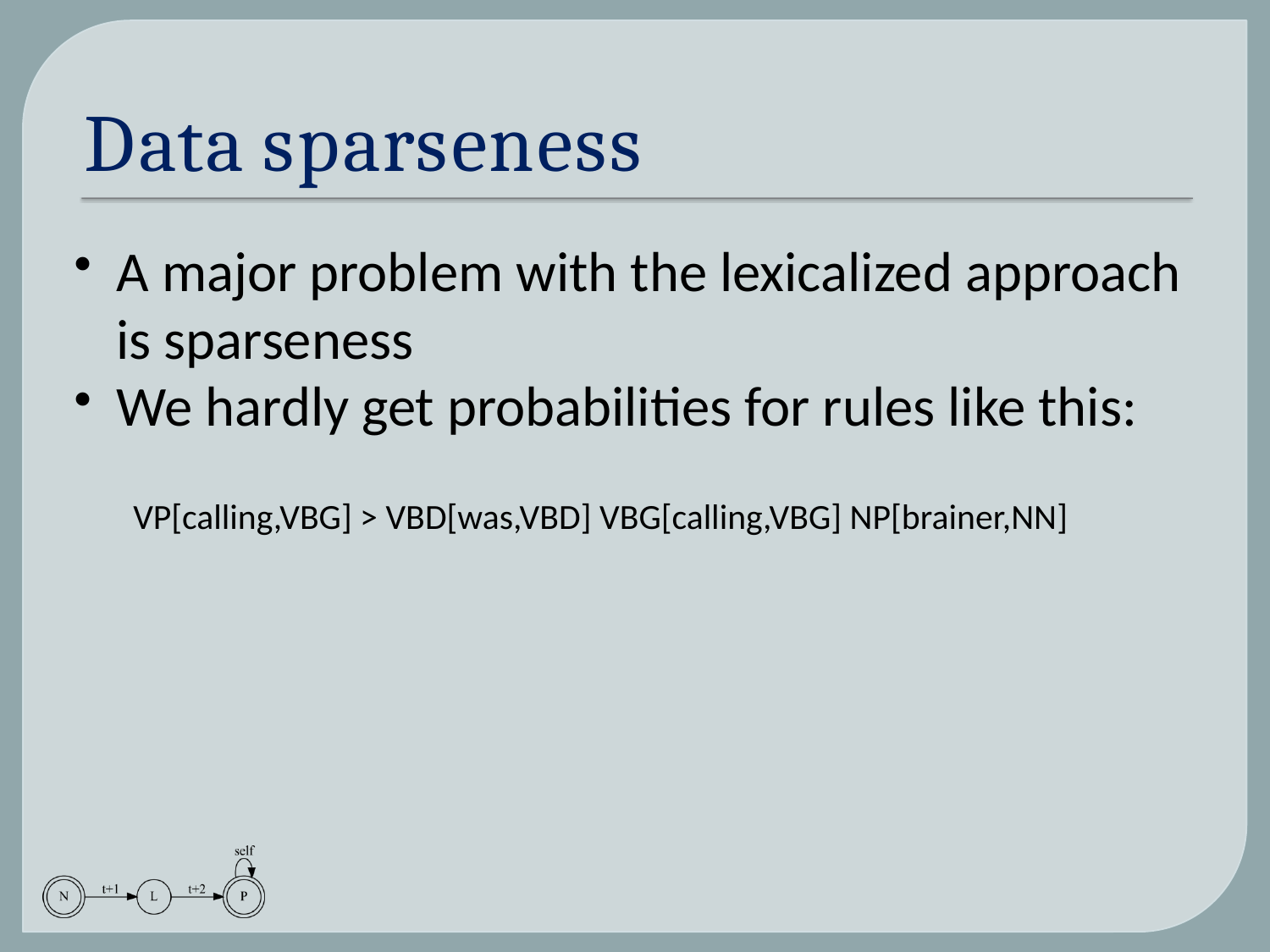

# Data sparseness
A major problem with the lexicalized approach is sparseness
We hardly get probabilities for rules like this:

VP[calling,VBG] > VBD[was,VBD] VBG[calling,VBG] NP[brainer,NN]